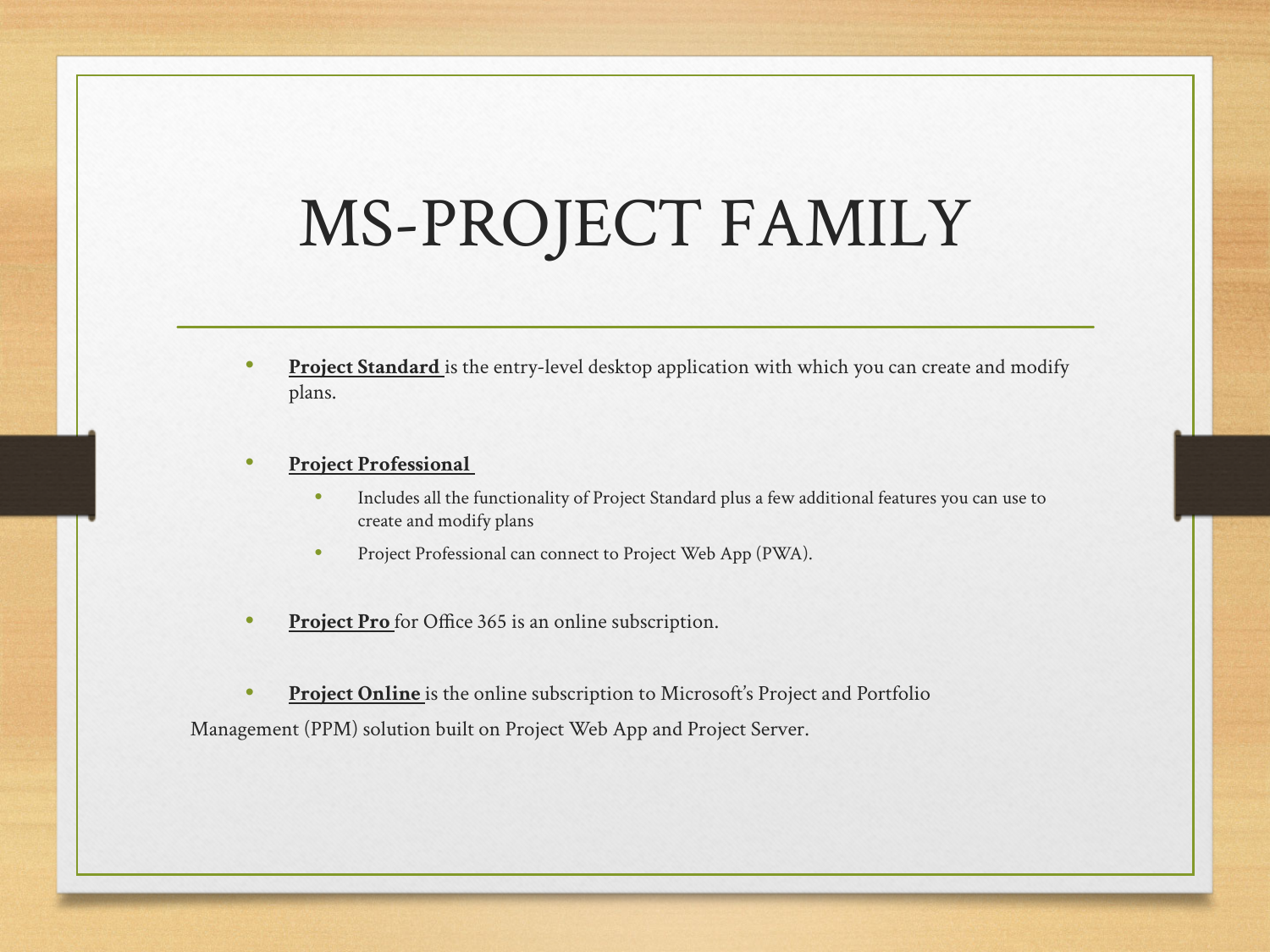

# MS-PROJECT FAMILY
Project Standard is the entry-level desktop application with which you can create and modify plans.

Project Professional
Includes all the functionality of Project Standard plus a few additional features you can use to create and modify plans
Project Professional can connect to Project Web App (PWA).

Project Pro for Office 365 is an online subscription.

Project Online is the online subscription to Microsoft’s Project and Portfolio
   Management (PPM) solution built on Project Web App and Project Server.